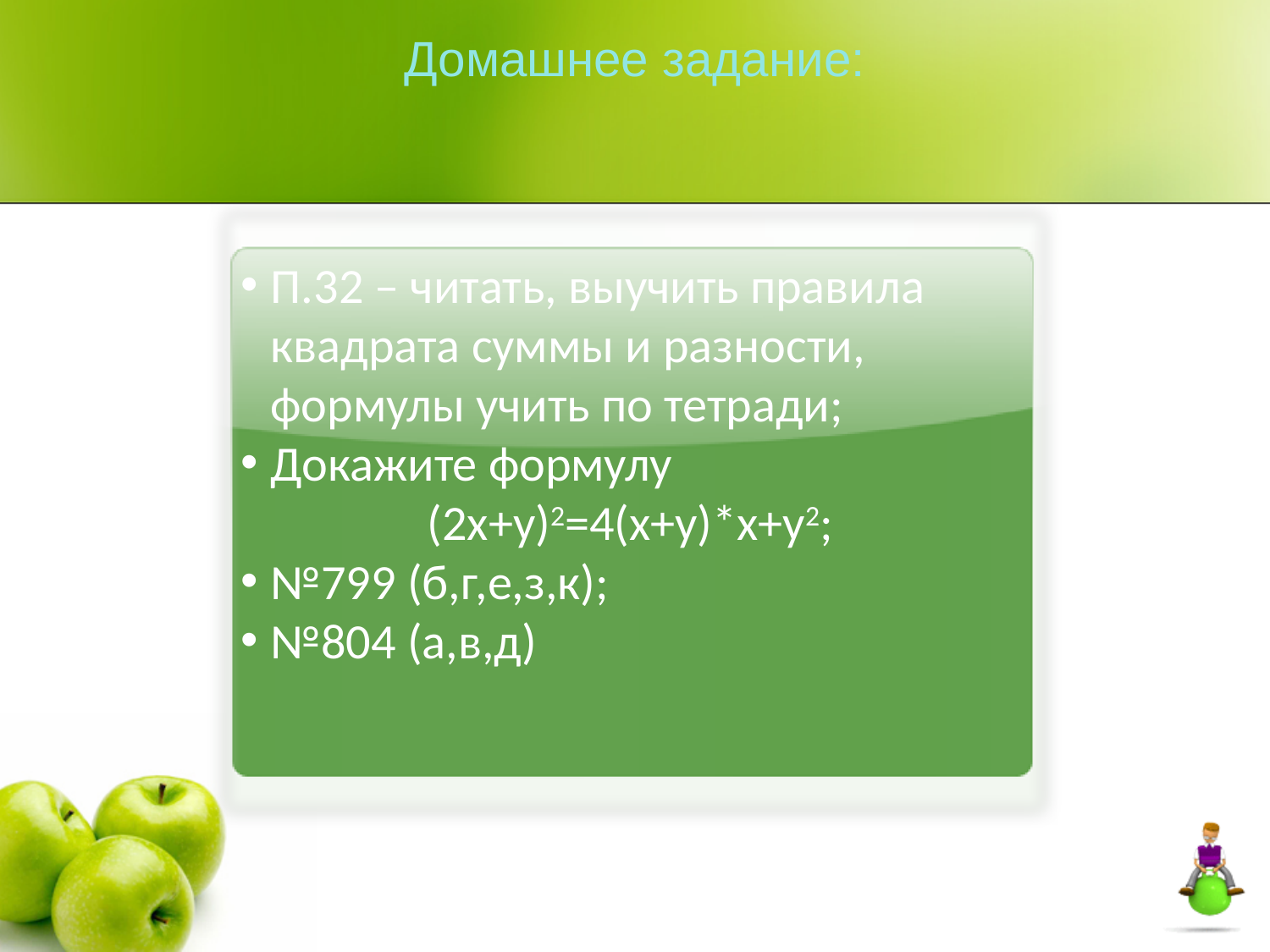

Домашнее задание:
П.32 – читать, выучить правила квадрата суммы и разности, формулы учить по тетради;
Докажите формулу
(2x+y)2=4(x+y)*x+y2;
№799 (б,г,е,з,к);
№804 (а,в,д)